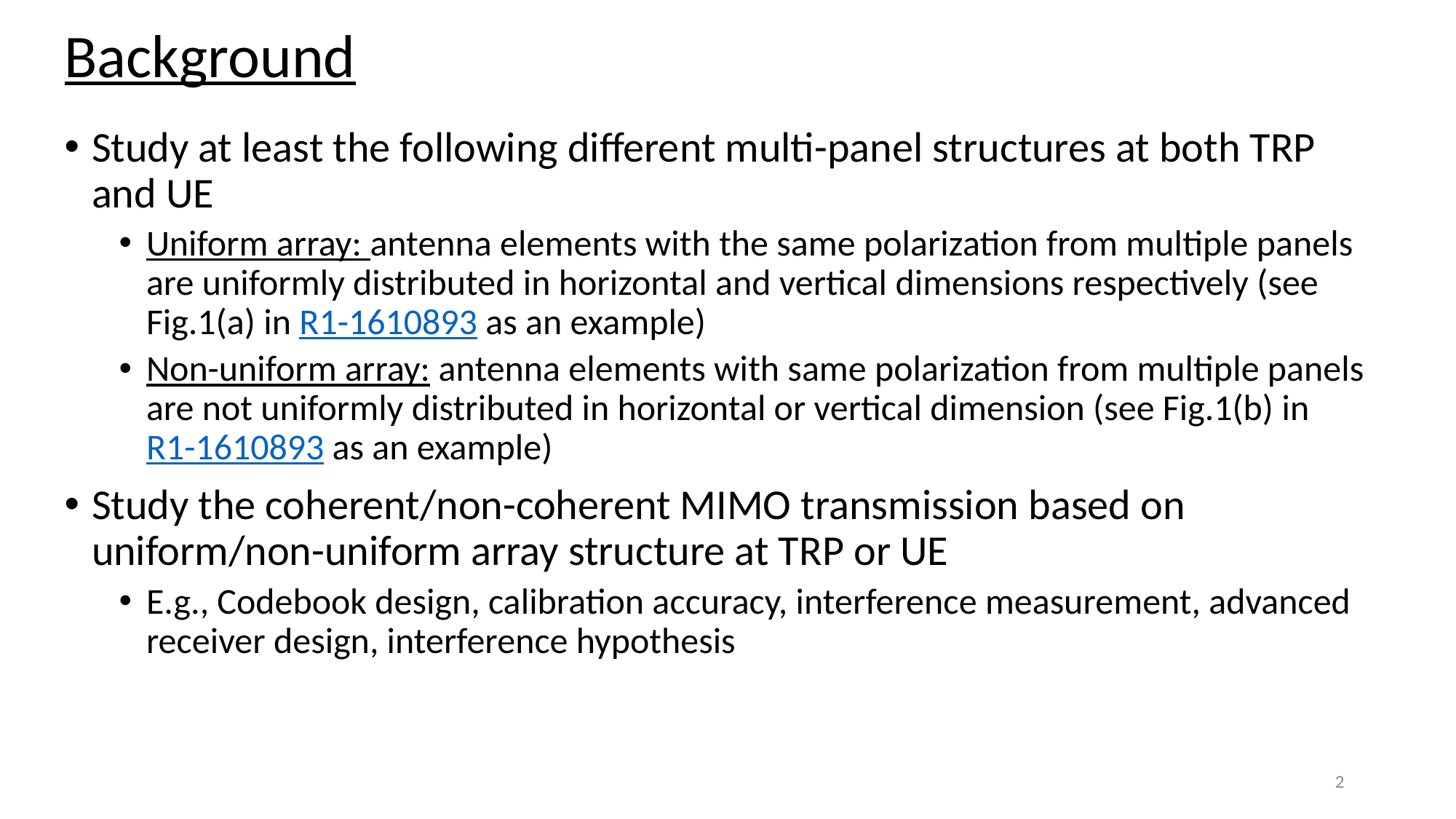

# Background
Study at least the following different multi-panel structures at both TRP and UE
Uniform array: antenna elements with the same polarization from multiple panels are uniformly distributed in horizontal and vertical dimensions respectively (see Fig.1(a) in R1-1610893 as an example)
Non-uniform array: antenna elements with same polarization from multiple panels are not uniformly distributed in horizontal or vertical dimension (see Fig.1(b) in R1-1610893 as an example)
Study the coherent/non-coherent MIMO transmission based on uniform/non-uniform array structure at TRP or UE
E.g., Codebook design, calibration accuracy, interference measurement, advanced receiver design, interference hypothesis

2